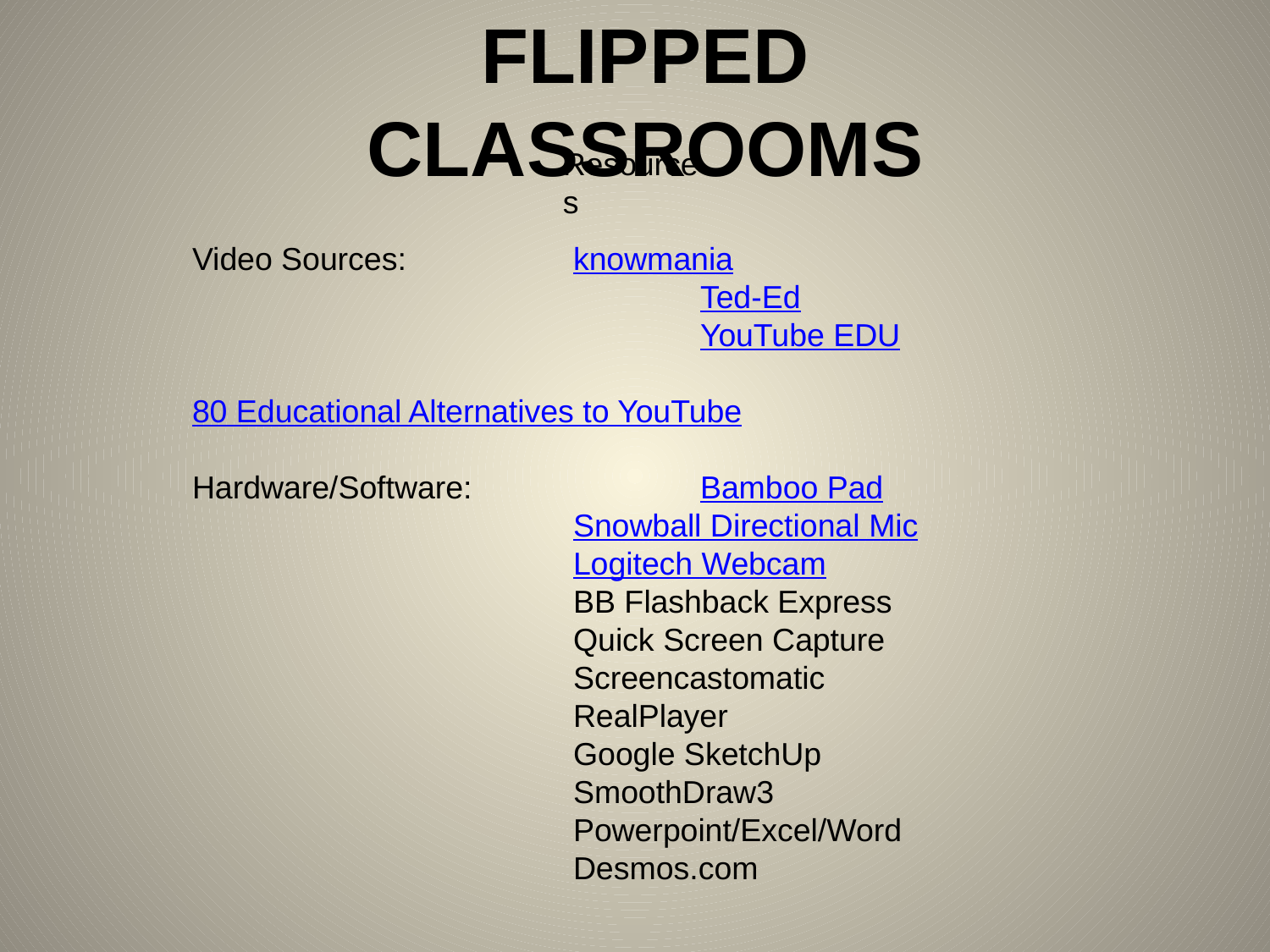

# Flipped Classrooms
Resources
Video Sources:    		knowmania
                                		Ted-Ed
                                		YouTube EDU
                               		80 Educational Alternatives to YouTube

Hardware/Software:            	Bamboo Pad
			Snowball Directional Mic
			Logitech Webcam
			BB Flashback Express
			Quick Screen Capture
			Screencastomatic
			RealPlayer
			Google SketchUp
			SmoothDraw3
			Powerpoint/Excel/Word
			Desmos.com